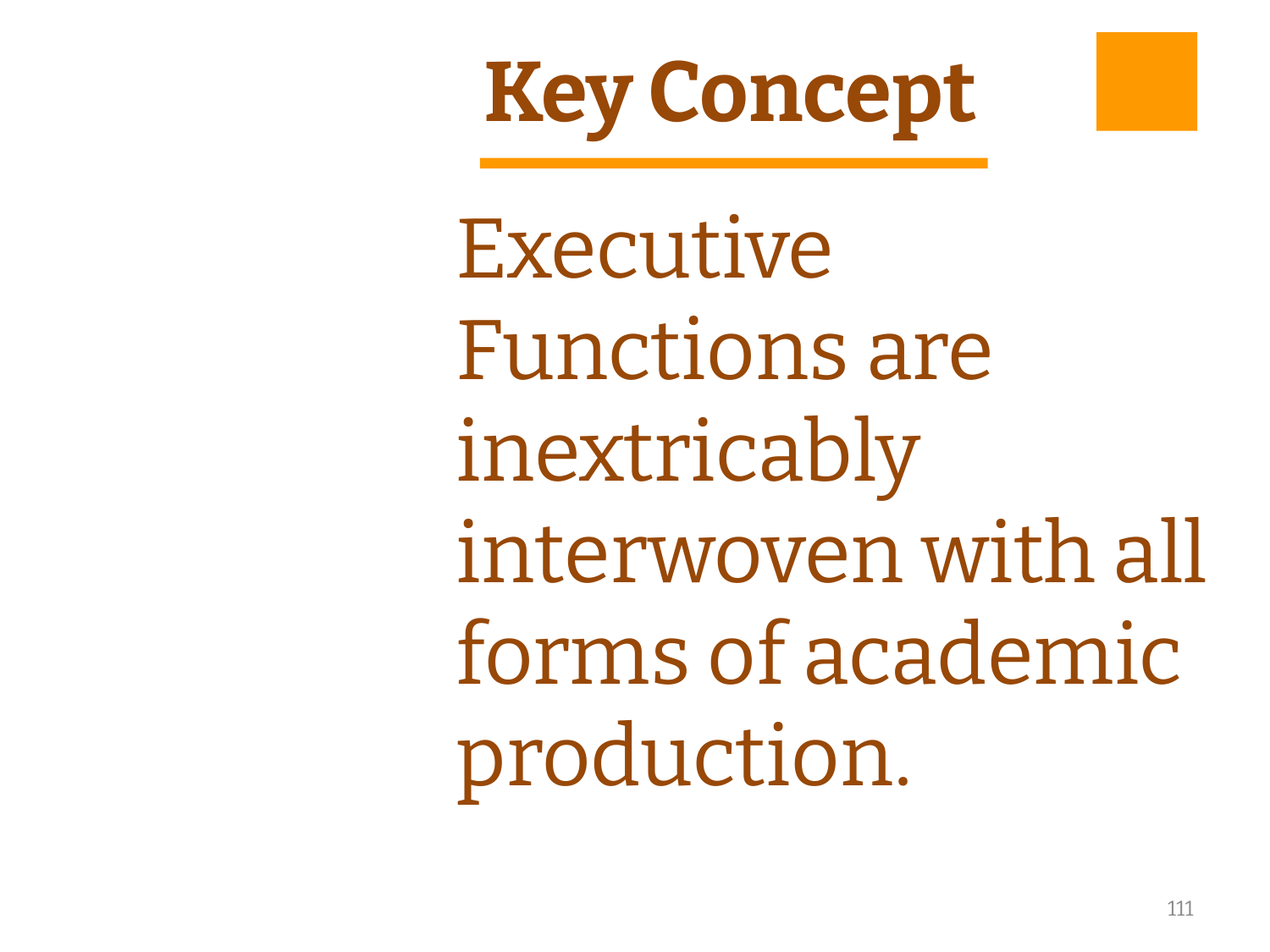

Key Concept

Executive Functions are inextricably interwoven with all forms of academic production.
111